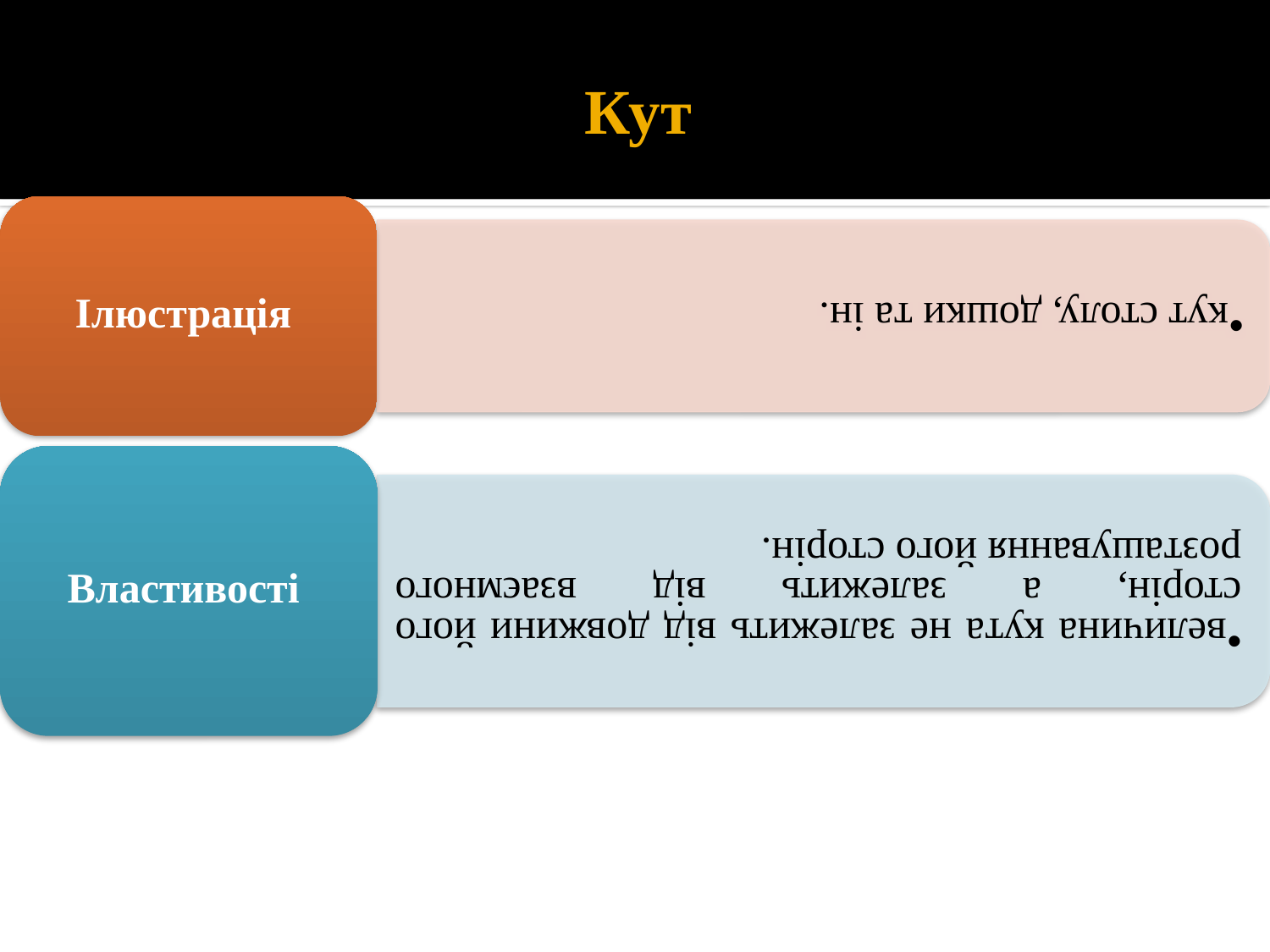

# Кут
кут столу, дошки та ін.
Ілюстрація
величина кута не залежить від довжини його сторін, а залежить від взаємного розташування його сторін.
Властивості